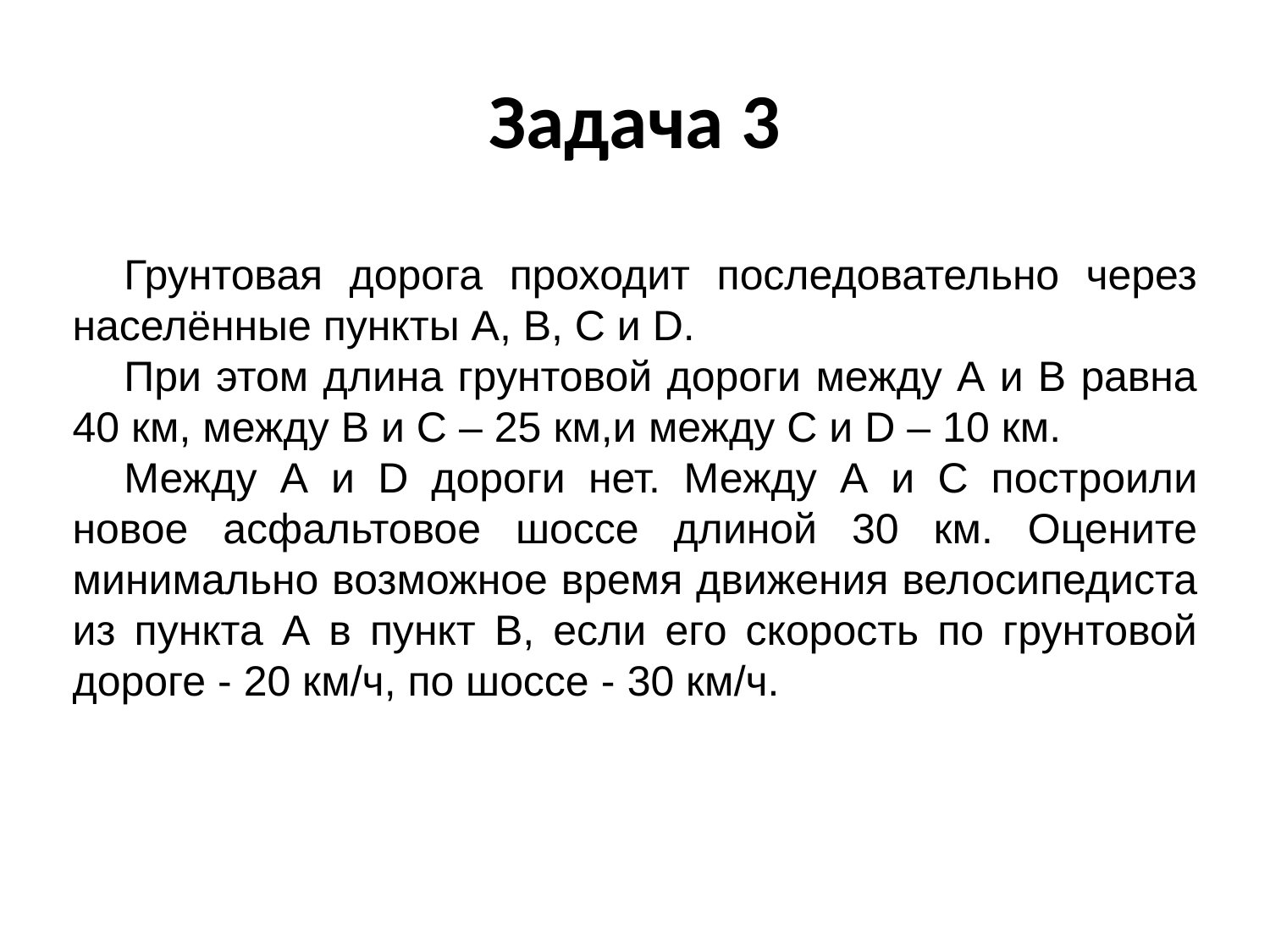

# Задача 3
Грунтовая дорога проходит последовательно через населённые пункты А, B, С и D.
При этом длина грунтовой дороги между А и В равна 40 км, между В и С – 25 км,и между С и D – 10 км.
Между А и D дороги нет. Между А и С построили новое асфальтовое шоссе длиной 30 км. Оцените минимально возможное время движения велосипедиста из пункта А в пункт В, если его скорость по грунтовой дороге - 20 км/ч, по шоссе - 30 км/ч.